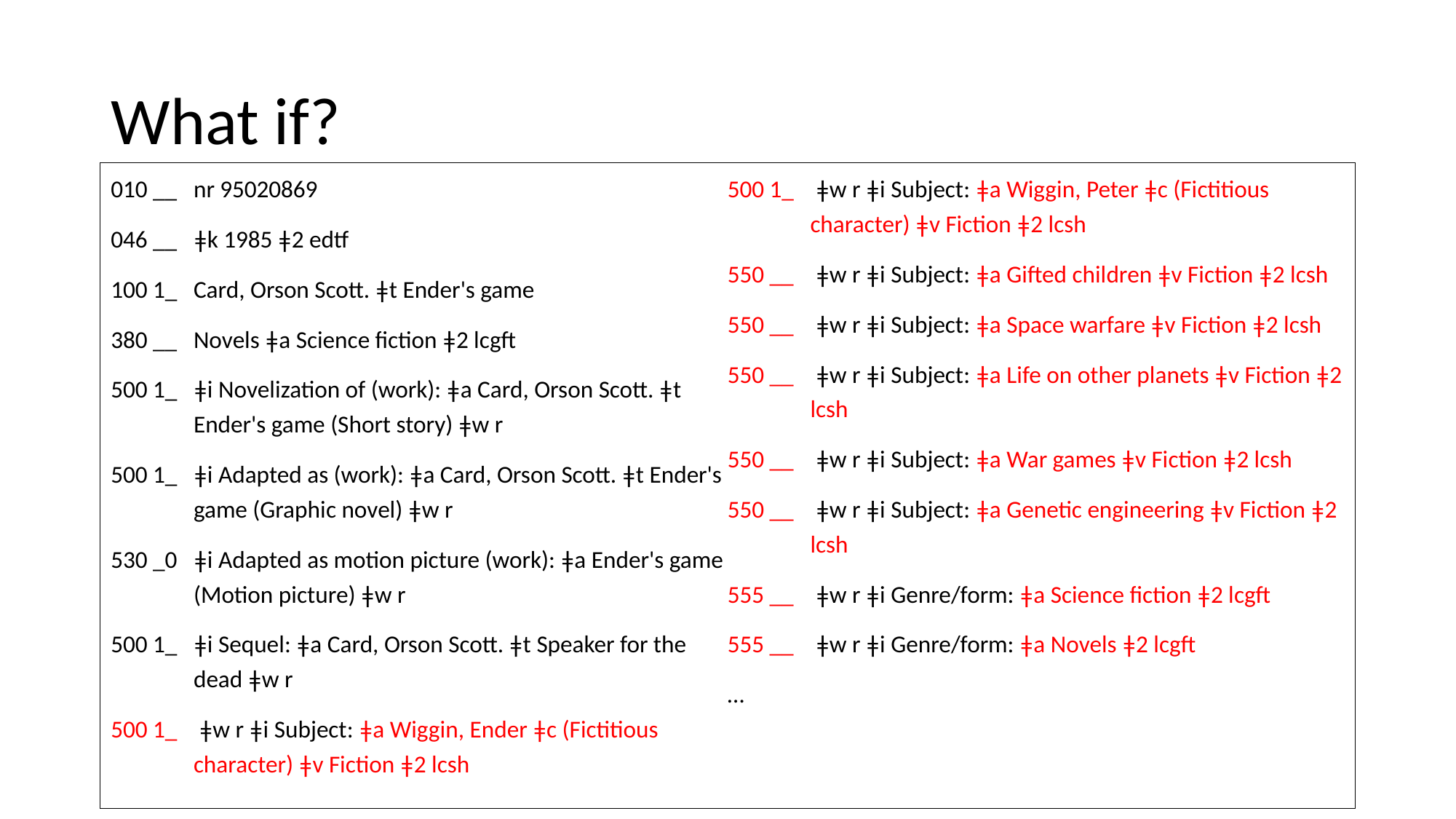

# What if?
010 __	nr 95020869
046 __	ǂk 1985 ǂ2 edtf
100 1_	Card, Orson Scott. ǂt Ender's game
380 __	Novels ǂa Science fiction ǂ2 lcgft
500 1_	ǂi Novelization of (work): ǂa Card, Orson Scott. ǂt Ender's game (Short story) ǂw r
500 1_	ǂi Adapted as (work): ǂa Card, Orson Scott. ǂt Ender's game (Graphic novel) ǂw r
530 _0	ǂi Adapted as motion picture (work): ǂa Ender's game (Motion picture) ǂw r
500 1_	ǂi Sequel: ǂa Card, Orson Scott. ǂt Speaker for the dead ǂw r
500 1_	 ǂw r ǂi Subject: ǂa Wiggin, Ender ǂc (Fictitious character) ǂv Fiction ǂ2 lcsh
500 1_	 ǂw r ǂi Subject: ǂa Wiggin, Peter ǂc (Fictitious character) ǂv Fiction ǂ2 lcsh
550 __	 ǂw r ǂi Subject: ǂa Gifted children ǂv Fiction ǂ2 lcsh
550 __	 ǂw r ǂi Subject: ǂa Space warfare ǂv Fiction ǂ2 lcsh
550 __	 ǂw r ǂi Subject: ǂa Life on other planets ǂv Fiction ǂ2 lcsh
550 __	 ǂw r ǂi Subject: ǂa War games ǂv Fiction ǂ2 lcsh
550 __	 ǂw r ǂi Subject: ǂa Genetic engineering ǂv Fiction ǂ2 lcsh
555 __	 ǂw r ǂi Genre/form: ǂa Science fiction ǂ2 lcgft
555 __	 ǂw r ǂi Genre/form: ǂa Novels ǂ2 lcgft
…